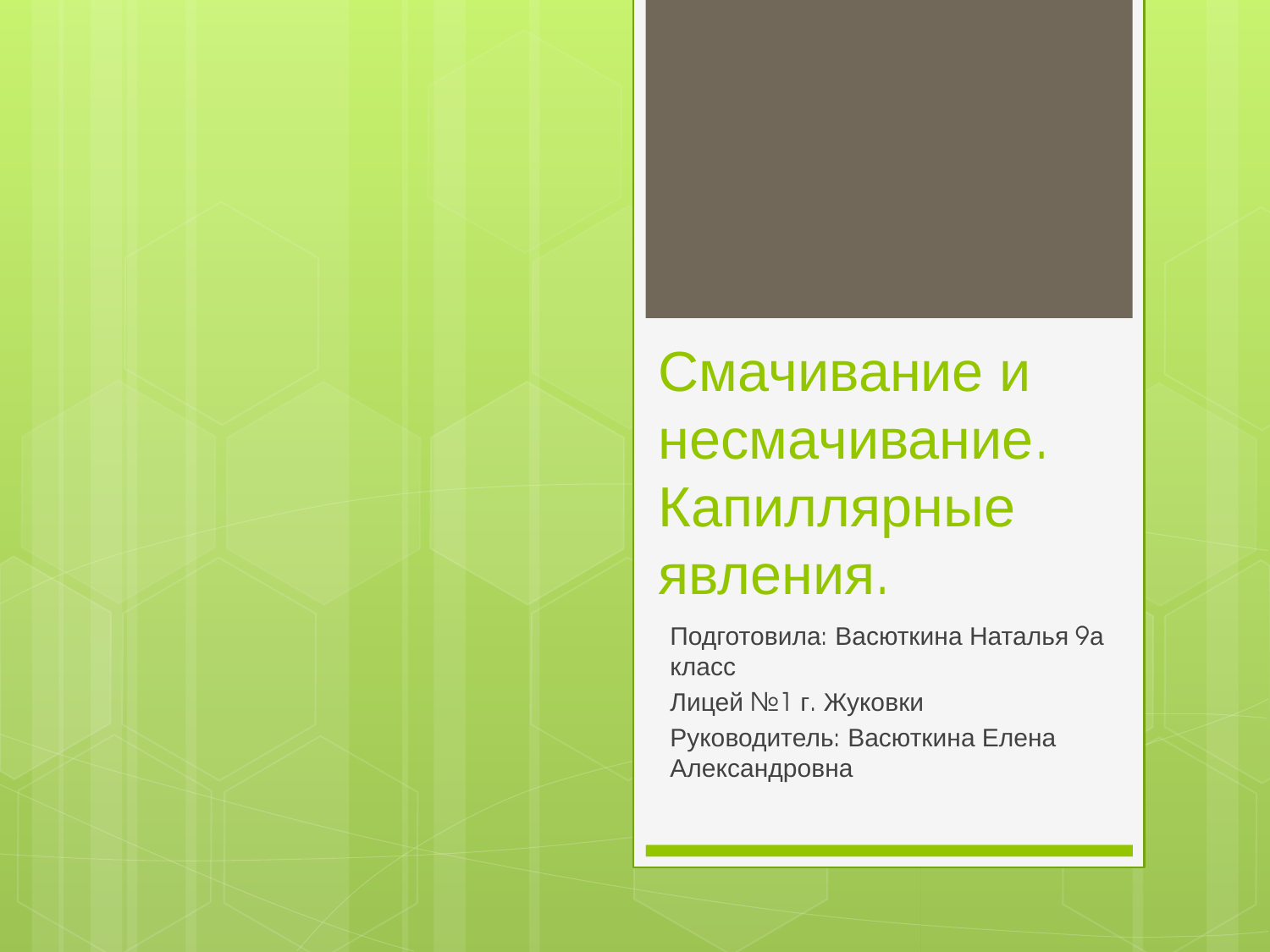

# Смачивание и несмачивание. Капиллярные явления.
Подготовила: Васюткина Наталья 9а класс
Лицей №1 г. Жуковки
Руководитель: Васюткина Елена Александровна